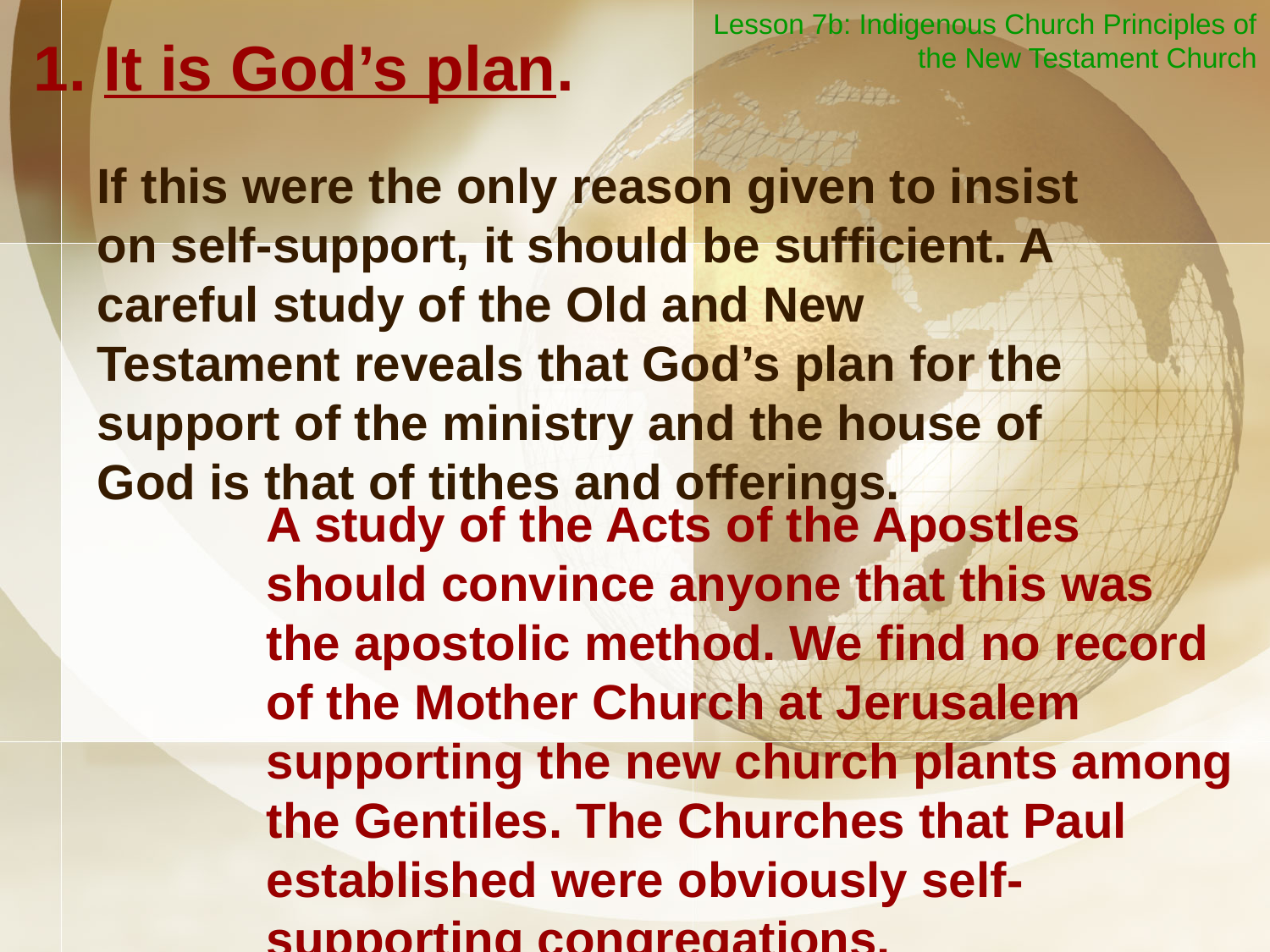

Lesson 7b: Indigenous Church Principles of the New Testament Church
1. It is God’s plan.
If this were the only reason given to insist on self-support, it should be sufficient. A careful study of the Old and New Testament reveals that God’s plan for the support of the ministry and the house of God is that of tithes and offerings.
A study of the Acts of the Apostles should convince anyone that this was the apostolic method. We find no record of the Mother Church at Jerusalem supporting the new church plants among the Gentiles. The Churches that Paul established were obviously self-supporting congregations.